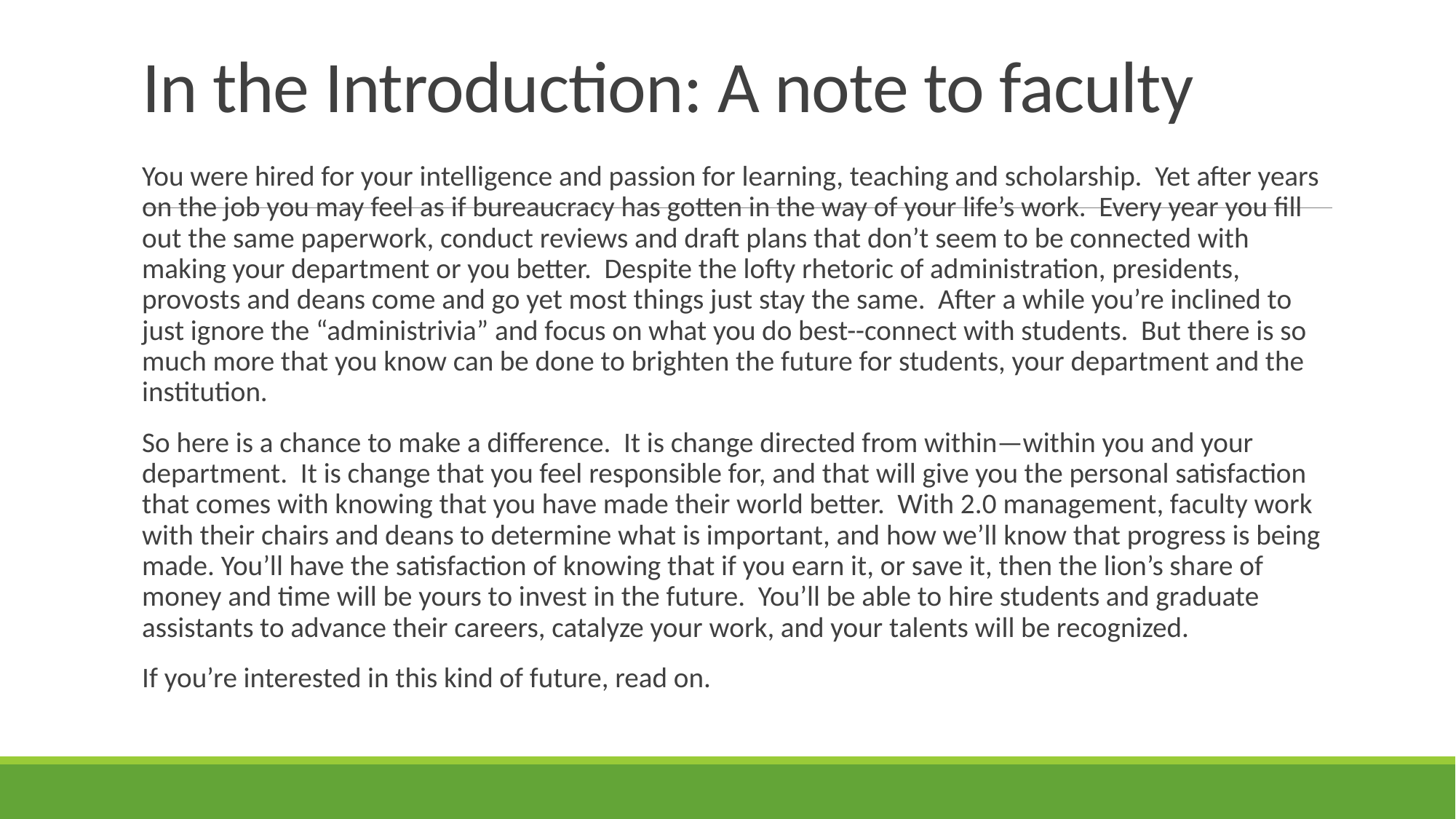

# In the Introduction: A note to faculty
You were hired for your intelligence and passion for learning, teaching and scholarship.  Yet after years on the job you may feel as if bureaucracy has gotten in the way of your life’s work.  Every year you fill out the same paperwork, conduct reviews and draft plans that don’t seem to be connected with making your department or you better.  Despite the lofty rhetoric of administration, presidents, provosts and deans come and go yet most things just stay the same.  After a while you’re inclined to just ignore the “administrivia” and focus on what you do best--connect with students.  But there is so much more that you know can be done to brighten the future for students, your department and the institution.
So here is a chance to make a difference.  It is change directed from within—within you and your department.  It is change that you feel responsible for, and that will give you the personal satisfaction that comes with knowing that you have made their world better.  With 2.0 management, faculty work with their chairs and deans to determine what is important, and how we’ll know that progress is being made. You’ll have the satisfaction of knowing that if you earn it, or save it, then the lion’s share of money and time will be yours to invest in the future.  You’ll be able to hire students and graduate assistants to advance their careers, catalyze your work, and your talents will be recognized.
If you’re interested in this kind of future, read on.